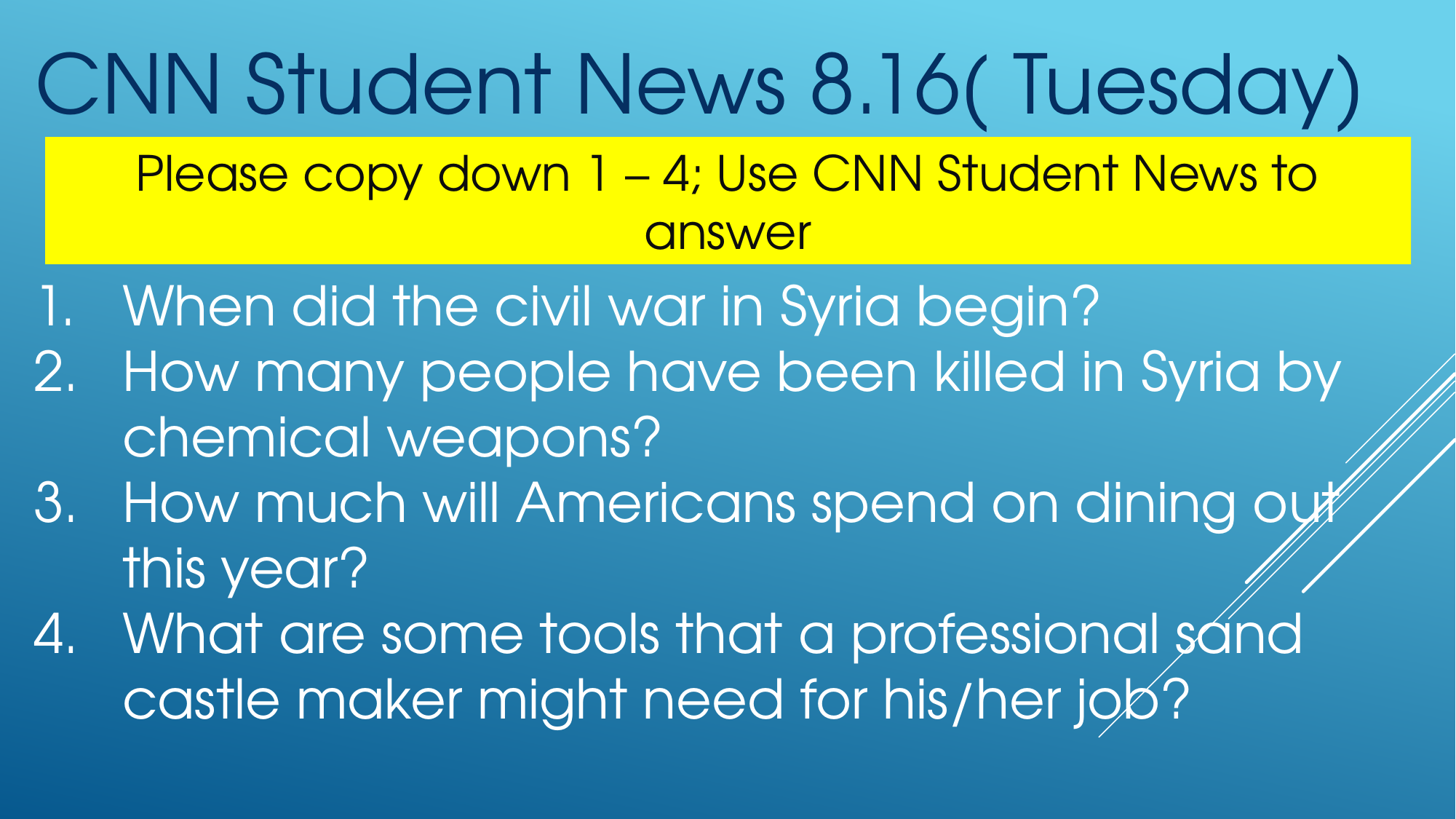

CNN Student News 8.16( Tuesday)
Please copy down 1 – 4; Use CNN Student News to answer
When did the civil war in Syria begin?
How many people have been killed in Syria by chemical weapons?
How much will Americans spend on dining out this year?
What are some tools that a professional sand castle maker might need for his/her job?